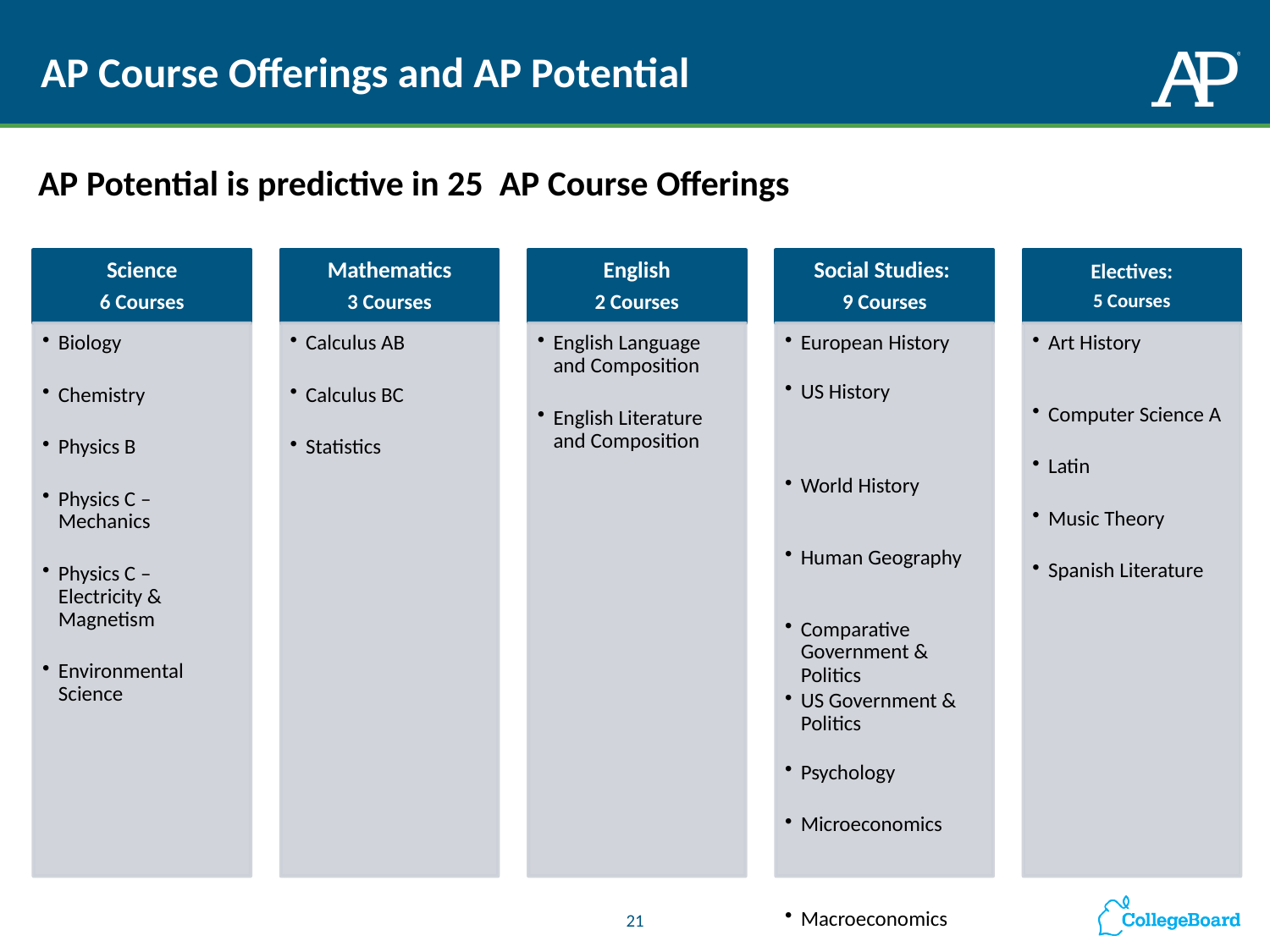

# AP Course Offerings and AP Potential
AP Potential is predictive in 25  AP Course Offerings
Science
6 Courses
Biology

Chemistry

Physics B

Physics C –Mechanics

Physics C – Electricity & Magnetism

Environmental Science
Mathematics
3 Courses
Calculus AB

Calculus BC

Statistics
English
2 Courses
English Language and Composition

English Literature and Composition
Social Studies:
9 Courses
European History
US History
World History
Human Geography
Comparative Government & Politics
US Government & Politics
Psychology

Microeconomics
Macroeconomics
Electives:
5 Courses
Art History
Computer Science A

Latin

Music Theory

Spanish Literature
21